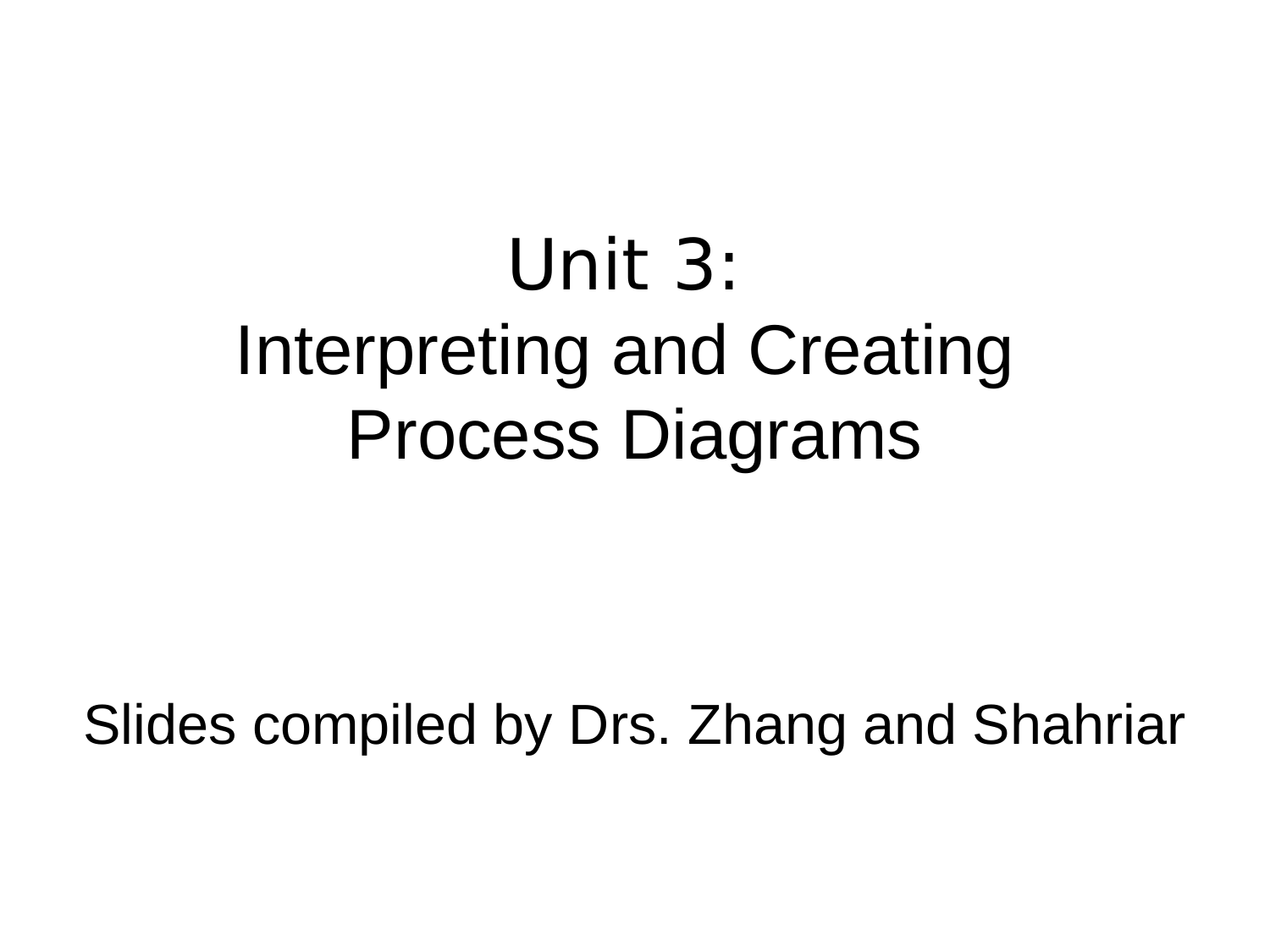

# Unit 3: Interpreting and Creating Process Diagrams
Slides compiled by Drs. Zhang and Shahriar